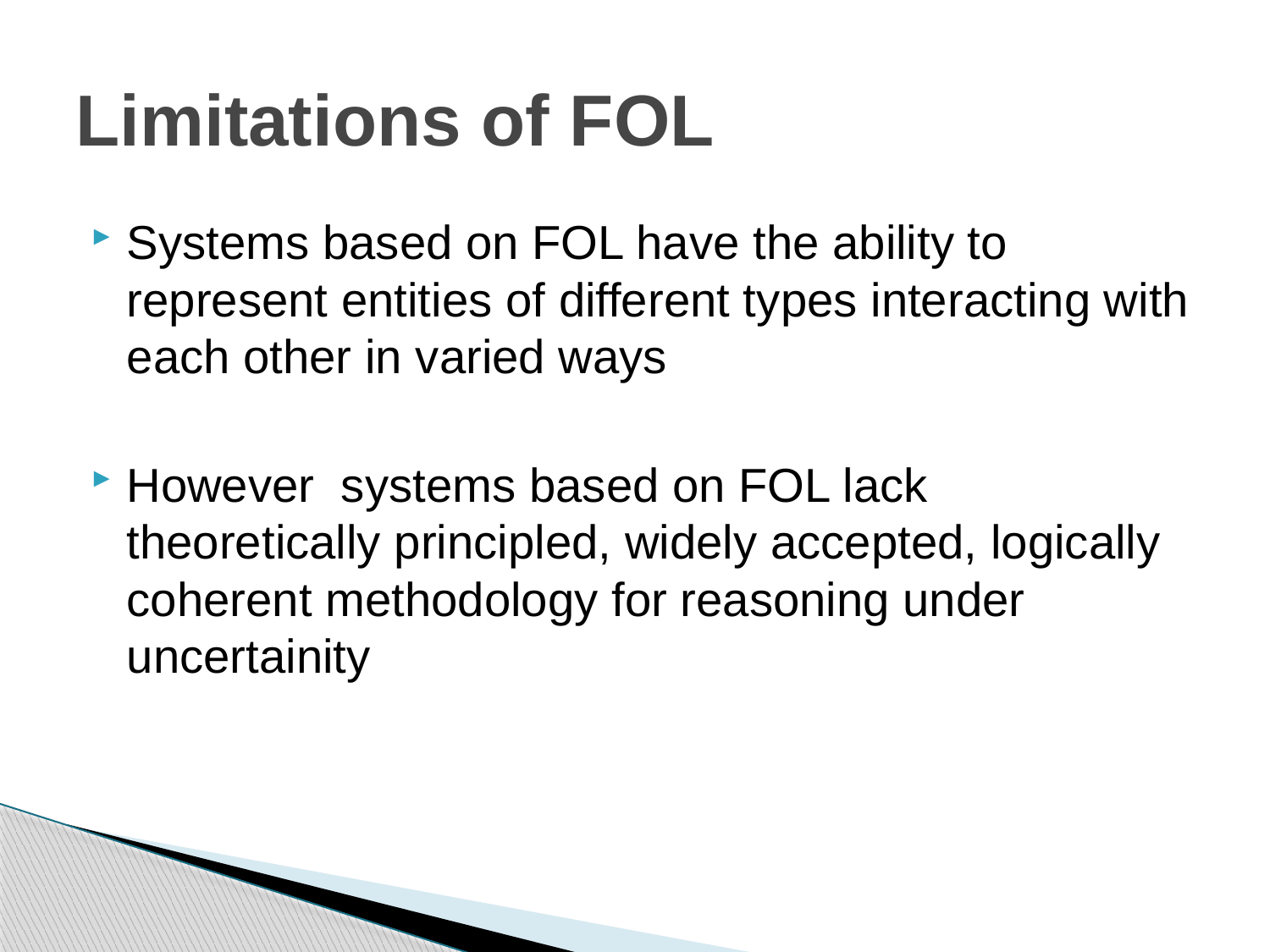

# Limitations of FOL
Systems based on FOL have the ability to represent entities of different types interacting with each other in varied ways

However  systems based on FOL lack theoretically principled, widely accepted, logically coherent methodology for reasoning under uncertainity